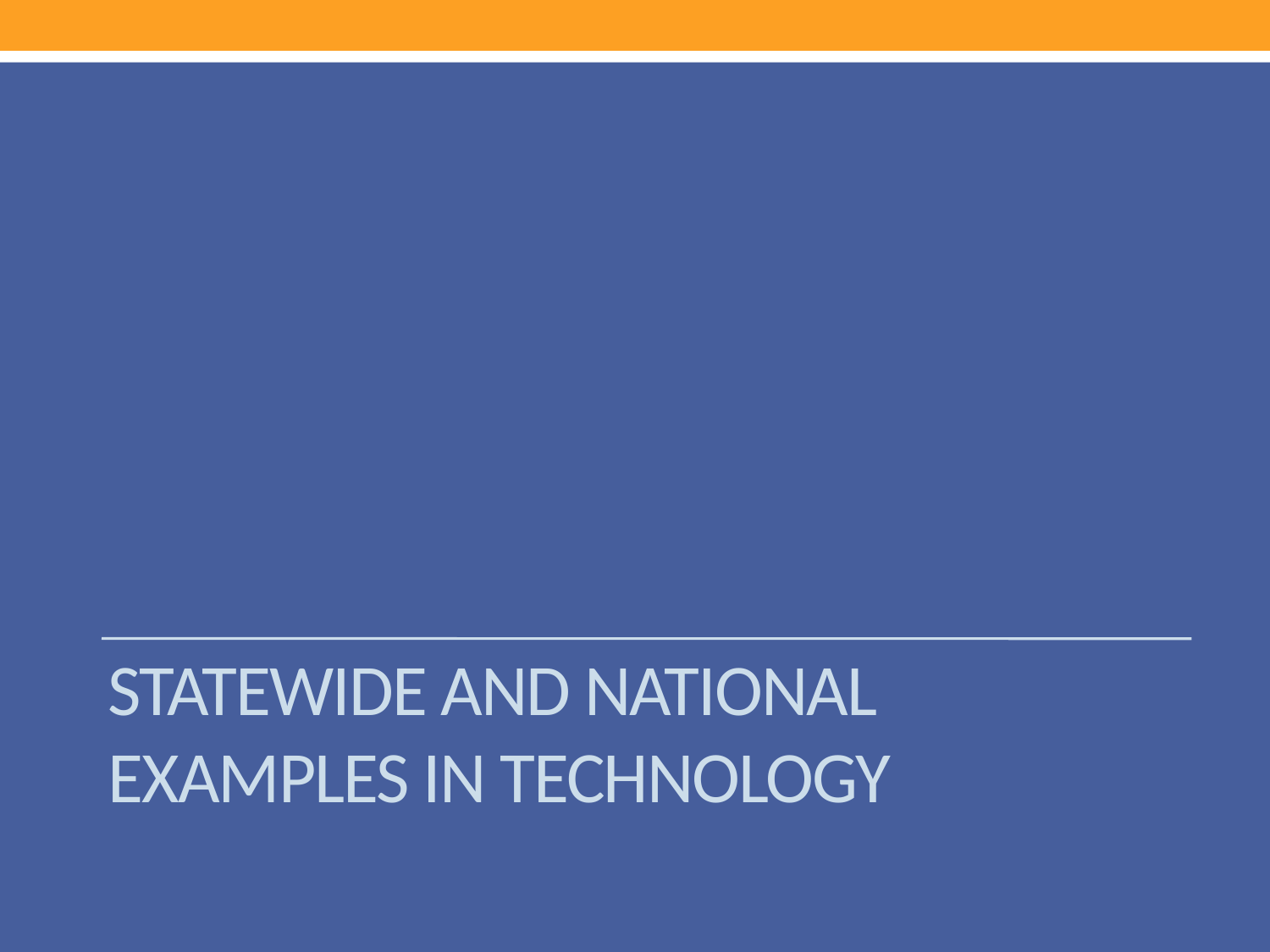

# Statewide and national examples in Technology